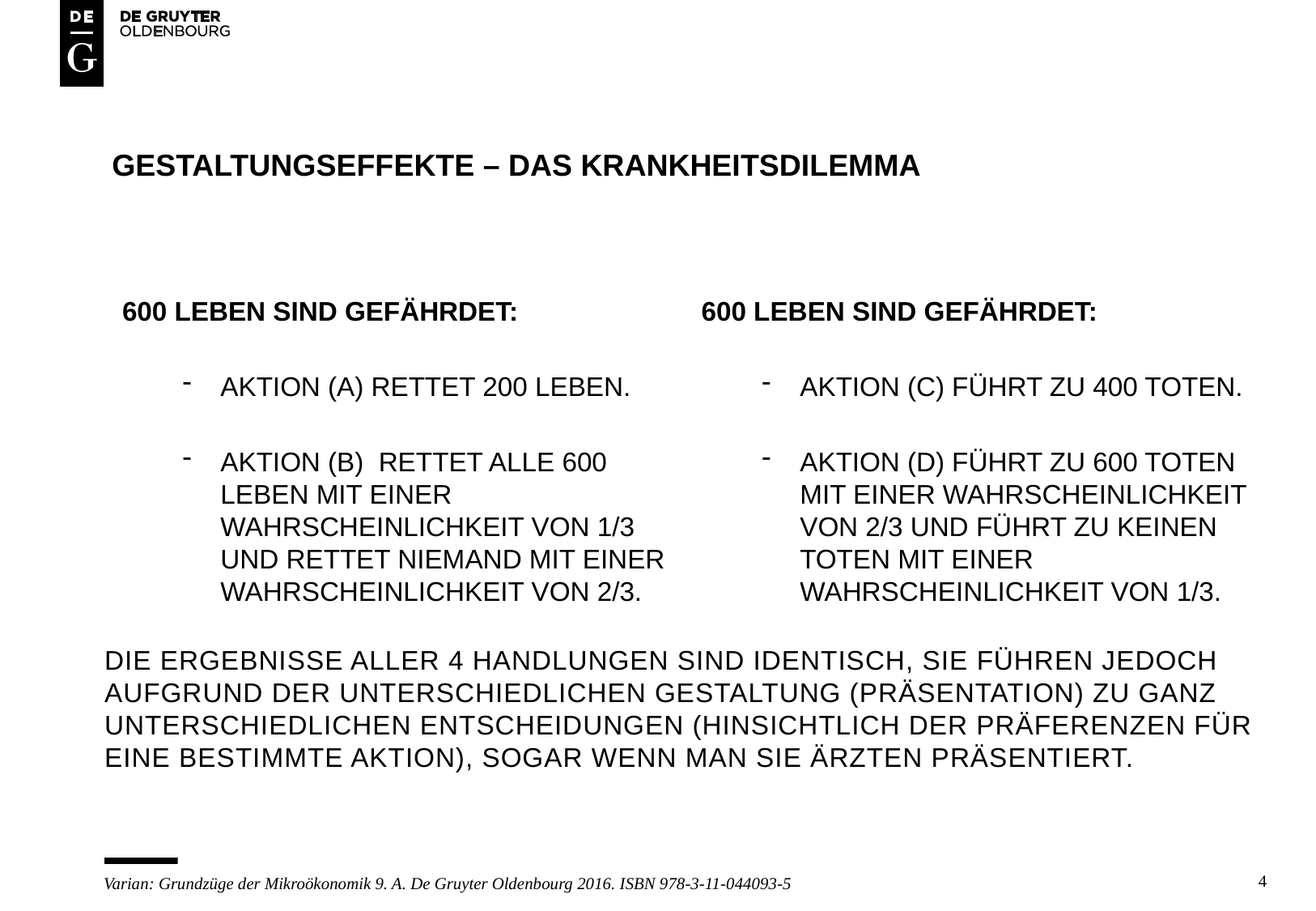

# Gestaltungseffekte – das krankheitsdilemma

600 LEBEN SIND GEFÄHRDET:

AKTION (A) RETTET 200 LEBEN.

AKTION (B)  RETTET ALLE 600 LEBEN MIT EINER WAHRSCHEINLICHKEIT VON 1/3 UND RETTET NIEMAND MIT EINER WAHRSCHEINLICHKEIT VON 2/3.

600 LEBEN SIND GEFÄHRDET:

AKTION (C) FÜHRT ZU 400 TOTEN.

AKTION (D) FÜHRT ZU 600 TOTEN MIT EINER WAHRSCHEINLICHKEIT VON 2/3 UND FÜHRT ZU KEINEN TOTEN MIT EINER WAHRSCHEINLICHKEIT VON 1/3.

DIE ERGEBNISSE ALLER 4 HANDLUNGEN SIND IDENTISCH, SIE FÜHREN JEDOCH AUFGRUND DER UNTERSCHIEDLICHEN GESTALTUNG (PRÄSENTATION) ZU GANZ UNTERSCHIEDLICHEN ENTSCHEIDUNGEN (HINSICHTLICH DER PRÄFERENZEN FÜR EINE BESTIMMTE AKTION), SOGAR WENN MAN SIE ÄRZTEN PRÄSENTIERT.
4
Varian: Grundzüge der Mikroökonomik 9. A. De Gruyter Oldenbourg 2016. ISBN 978-3-11-044093-5